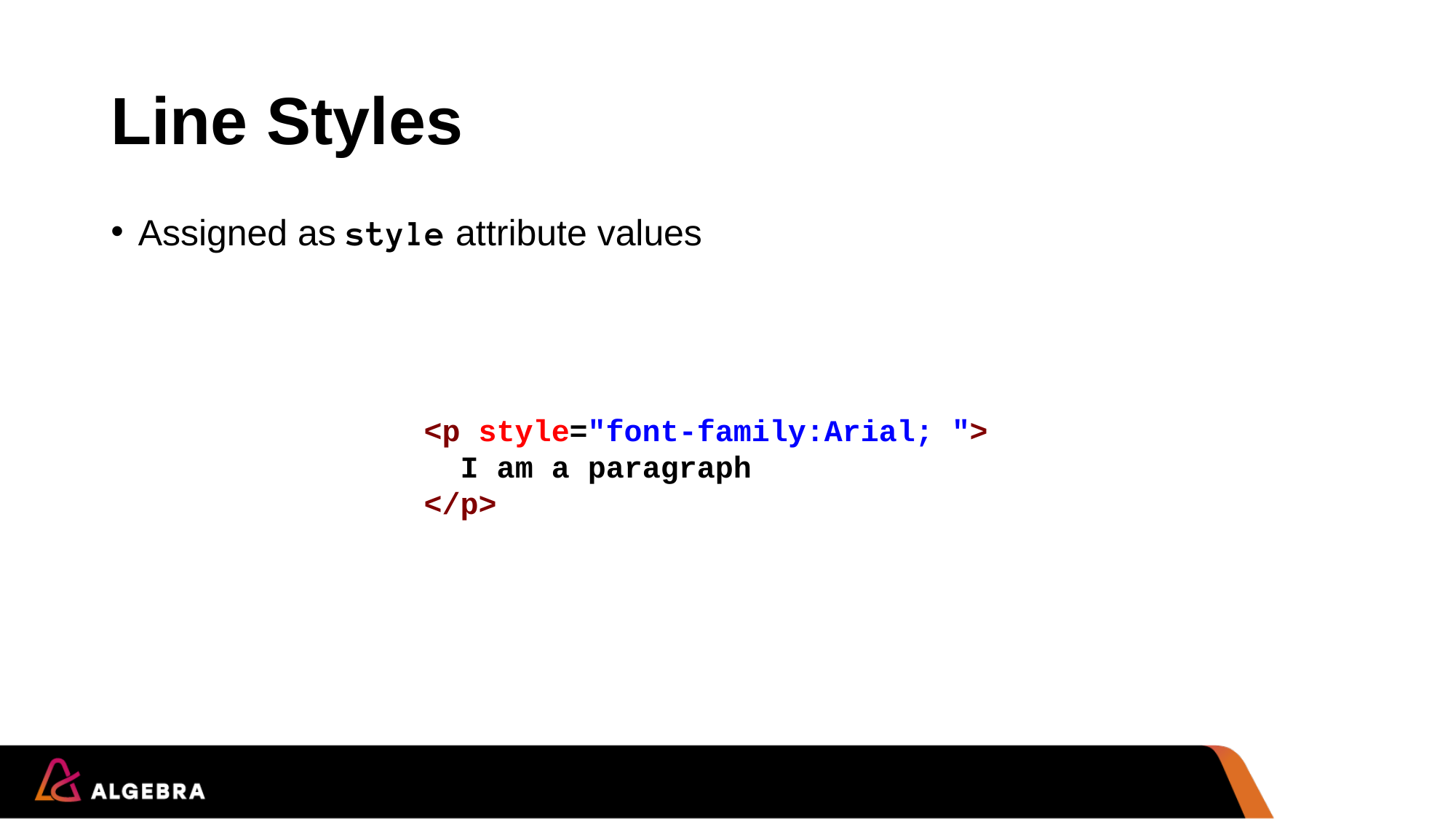

# Line Styles
Assigned as style attribute values
  <p style="font-family:Arial; ">
    I am a paragraph
  </p>